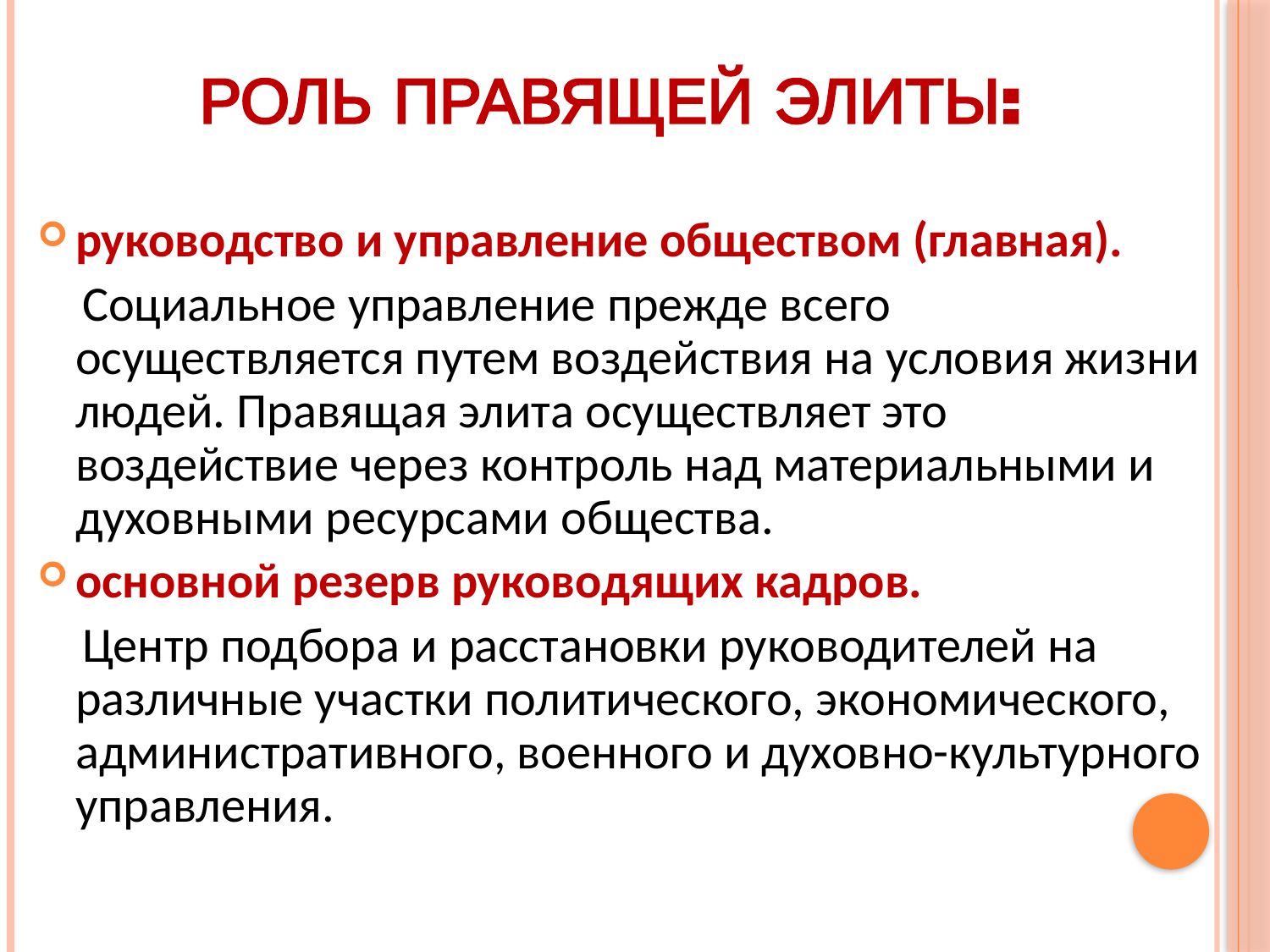

# Роль правящей элиты:
руководство и управление обществом (главная).
    Социальное управление прежде всего осуществляется путем воздействия на условия жизни людей. Правящая элита осуществляет это воздействие через контроль над материальными и духовными ресурсами общества.
основной резерв руководящих кадров.
    Центр подбора и расстановки руководителей на различные участки политического, экономического, административного, военного и духовно-культурного управления.